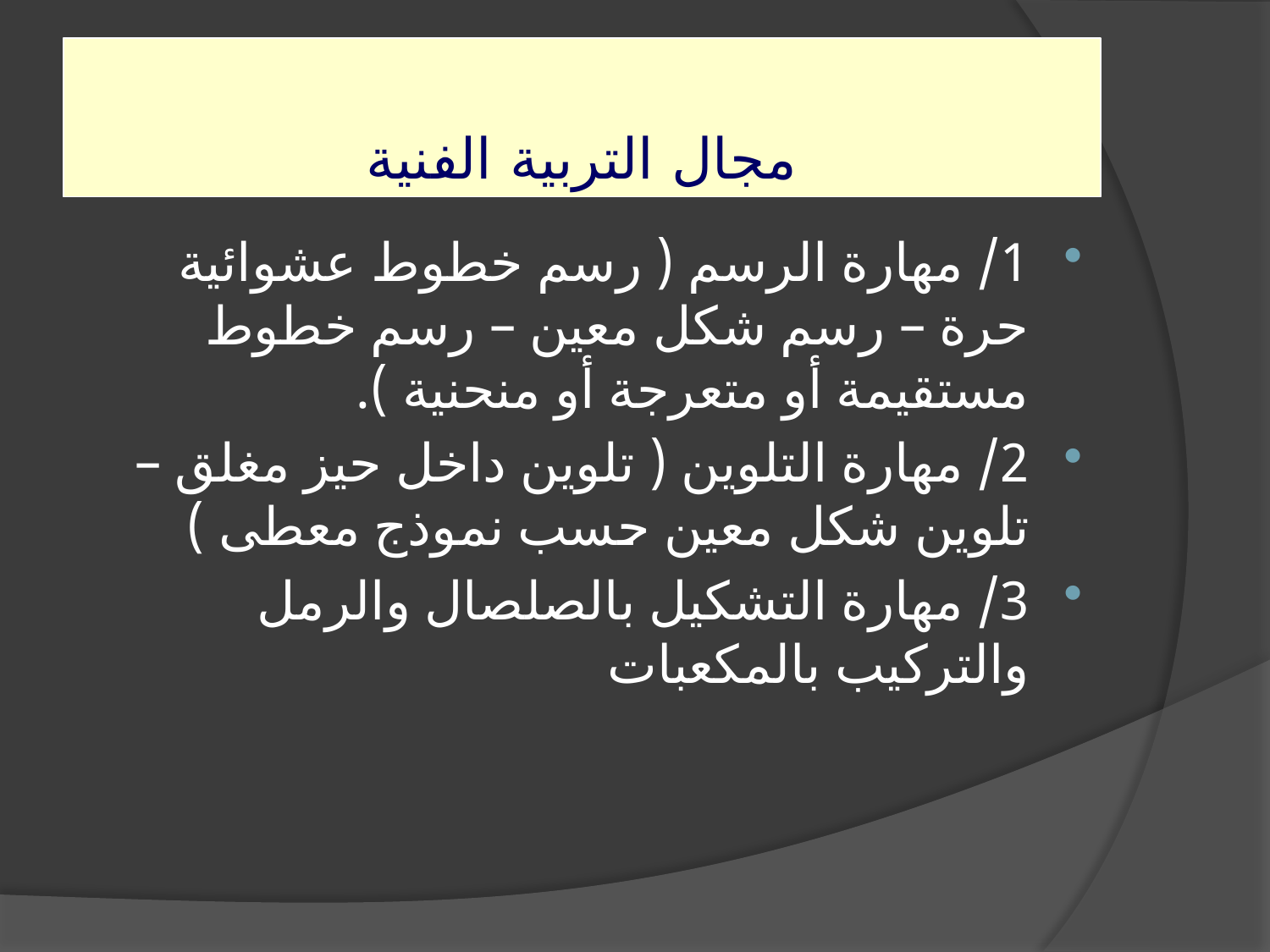

# مجال التربية الفنية
1/ مهارة الرسم ( رسم خطوط عشوائية حرة – رسم شكل معين – رسم خطوط مستقيمة أو متعرجة أو منحنية ).
2/ مهارة التلوين ( تلوين داخل حيز مغلق – تلوين شكل معين حسب نموذج معطى )
3/ مهارة التشكيل بالصلصال والرمل والتركيب بالمكعبات